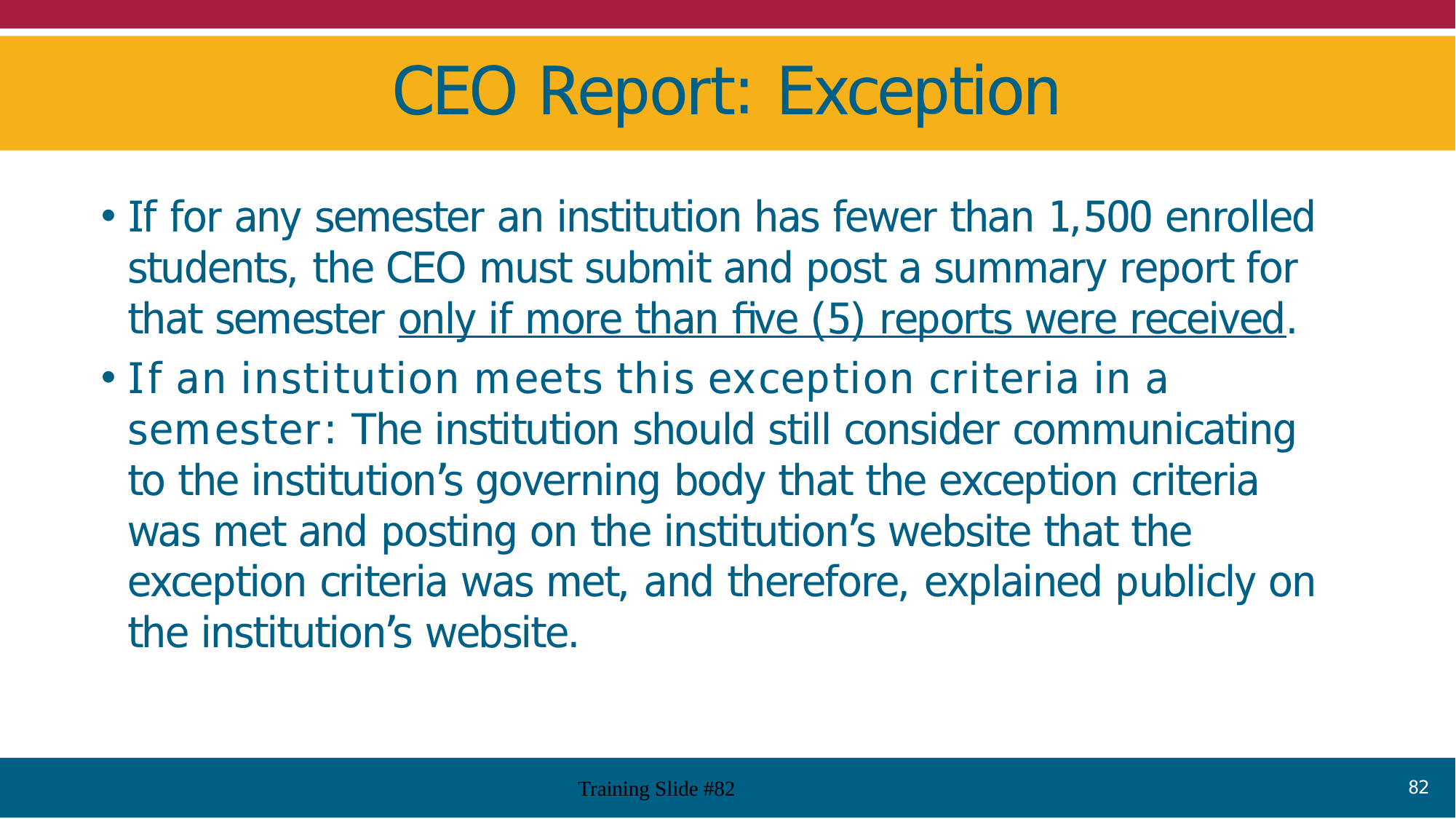

# CEO Report: Exception
If for any semester an institution has fewer than 1,500 enrolled students, the CEO must submit and post a summary report for that semester only if more than five (5) reports were received.
If an institution meets this exception criteria in a semester: The institution should still consider communicating to the institution’s governing body that the exception criteria was met and posting on the institution’s website that the exception criteria was met, and therefore, explained publicly on the institution’s website.
82
Training Slide #82